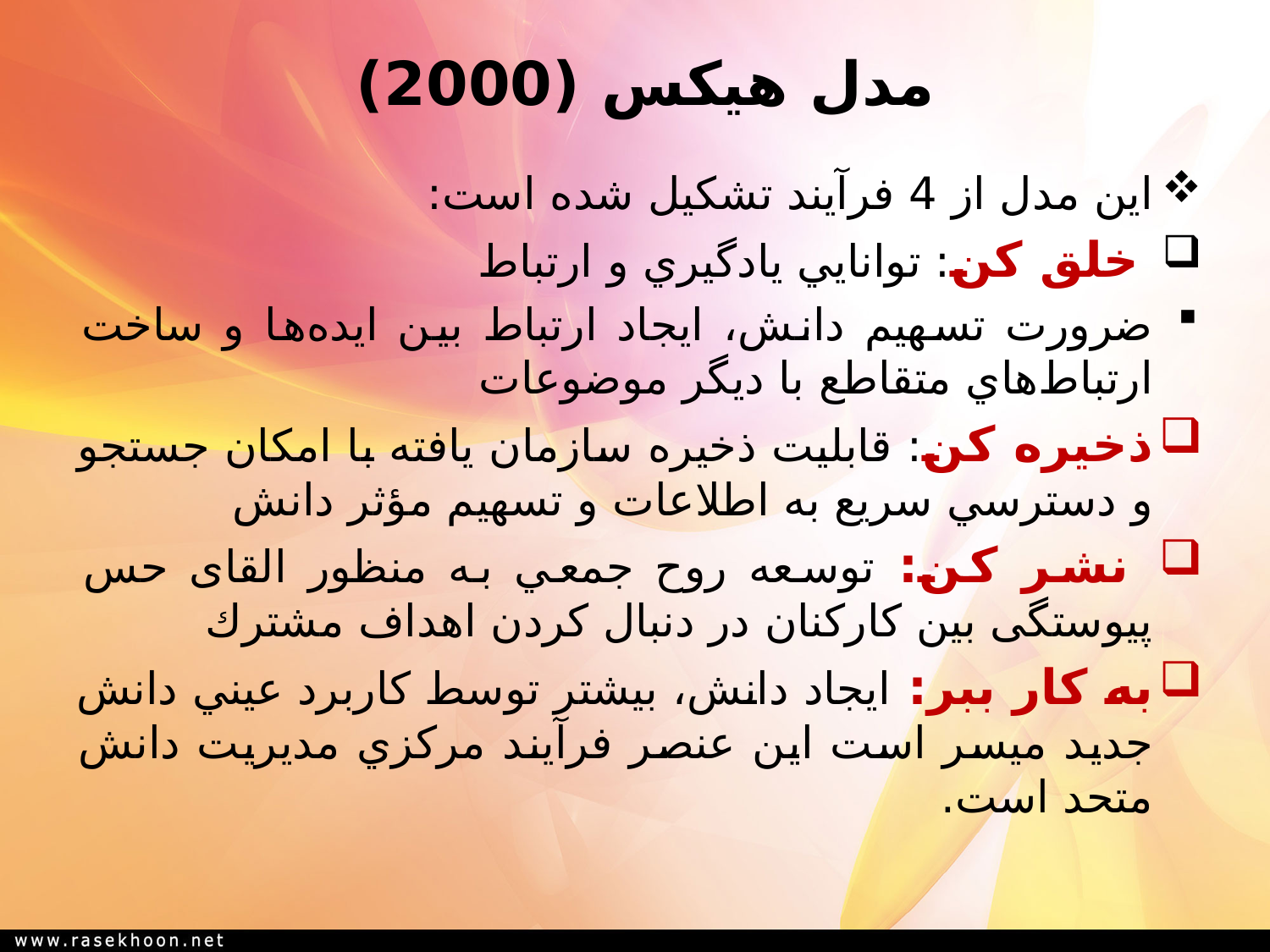

# مدل هيکس (2000)
اين مدل از 4 فرآيند تشكيل شده است:
 خلق كن: توانايي يادگيري و ارتباط
ضرورت تسهيم دانش، ايجاد ارتباط بين ايده‌ها و ساخت ارتباط‌هاي متقاطع با ديگر موضوعات
ذخيره كن: قابليت ذخيره سازمان يافته‌ با امكان جستجو و دسترسي سريع به اطلاعات و تسهيم مؤثر دانش
 نشر كن: توسعه روح جمعي به منظور القای حس پیوستگی بین کارکنان در دنبال كردن اهداف مشترك
به كار ببر: ايجاد دانش، بيشتر توسط كاربرد عيني دانش جديد ميسر است اين عنصر فرآيند مركزي مديريت دانش متحد است.